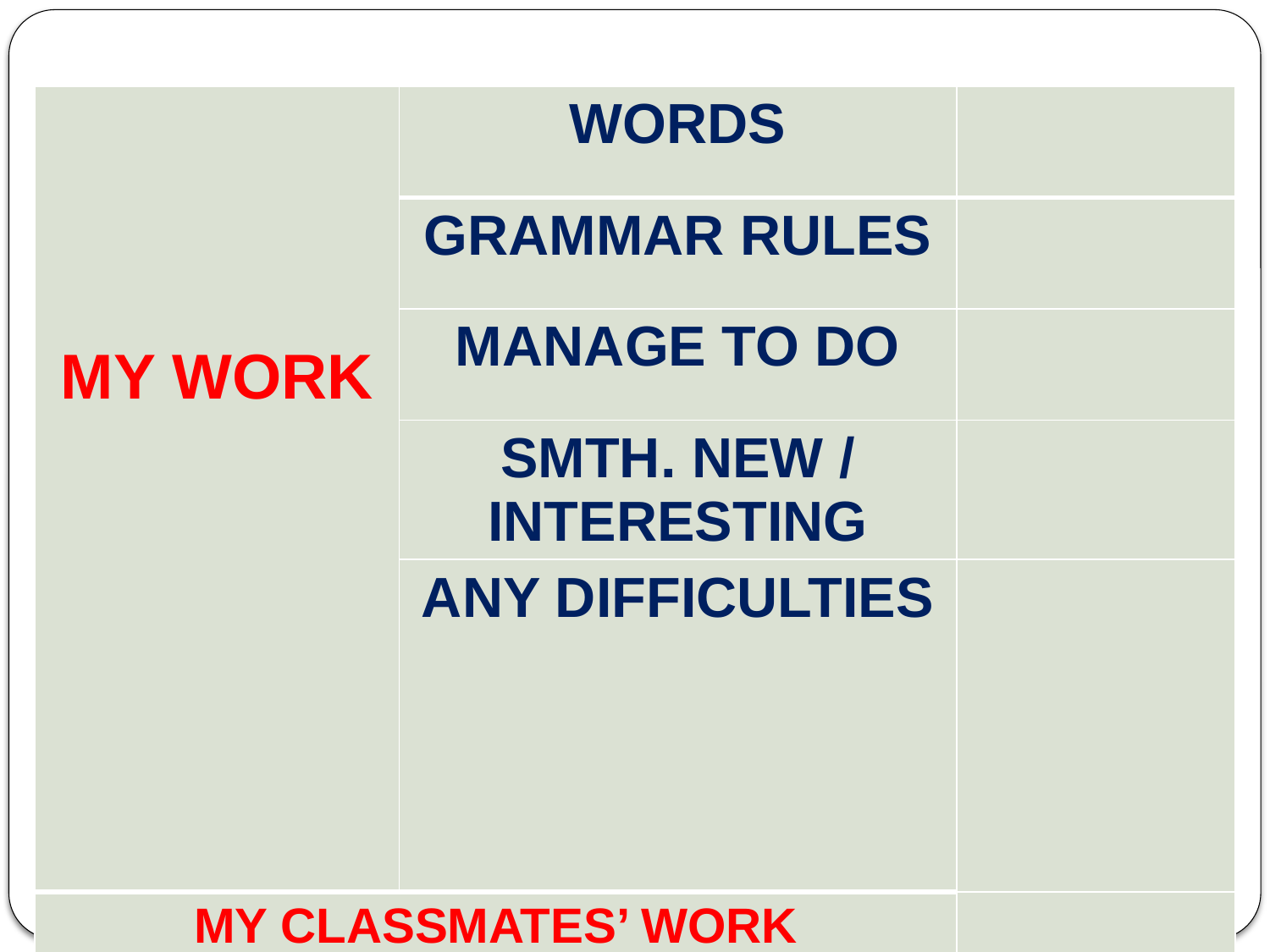

| MY WORK | WORDS |  |
| --- | --- | --- |
|  | GRAMMAR RULES |  |
|  | MANAGE TO DO |  |
|  | SMTH. NEW / INTERESTING |  |
|  | ANY DIFFICULTIES |  |
| MY CLASSMATES’ WORK |  |  |
| MY TEACHER’S WORK |  |  |